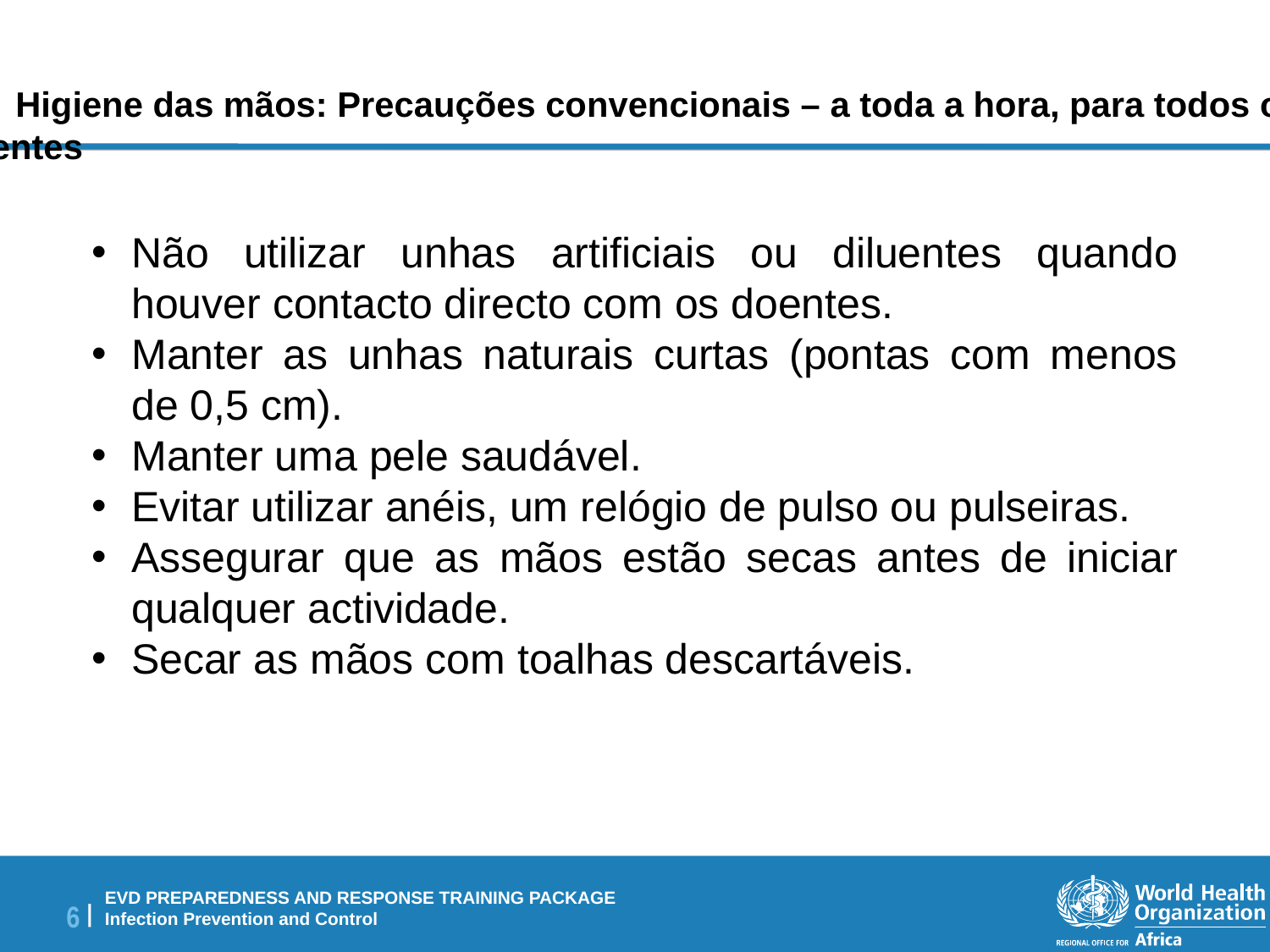

Higiene das mãos: Precauções convencionais – a toda a hora, para todos os doentes
Não utilizar unhas artificiais ou diluentes quando houver contacto directo com os doentes.
Manter as unhas naturais curtas (pontas com menos de 0,5 cm).
Manter uma pele saudável.
Evitar utilizar anéis, um relógio de pulso ou pulseiras.
Assegurar que as mãos estão secas antes de iniciar qualquer actividade.
Secar as mãos com toalhas descartáveis.